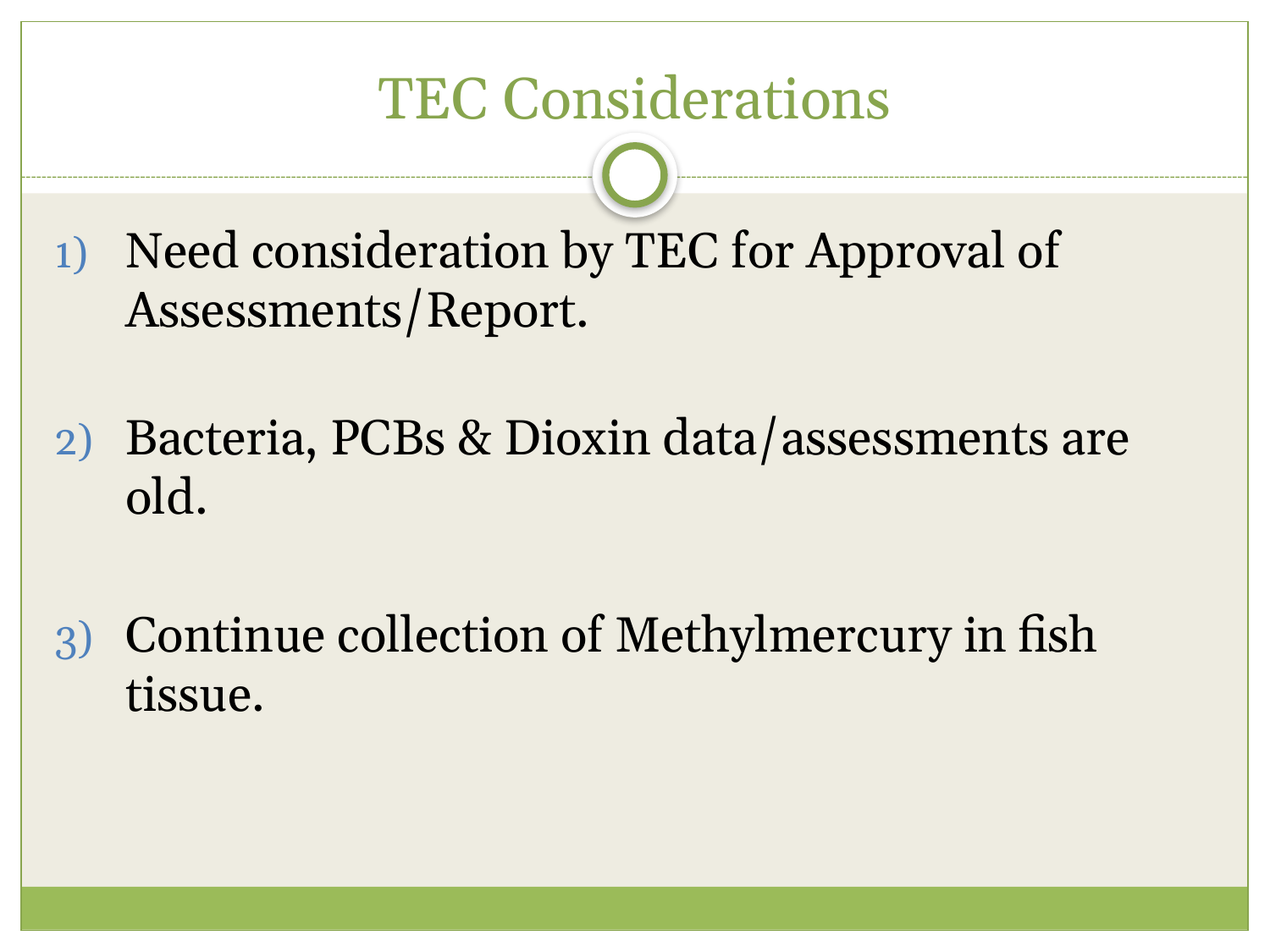

# TEC Considerations
Need consideration by TEC for Approval of Assessments/Report.
Bacteria, PCBs & Dioxin data/assessments are old.

Continue collection of Methylmercury in fish tissue.